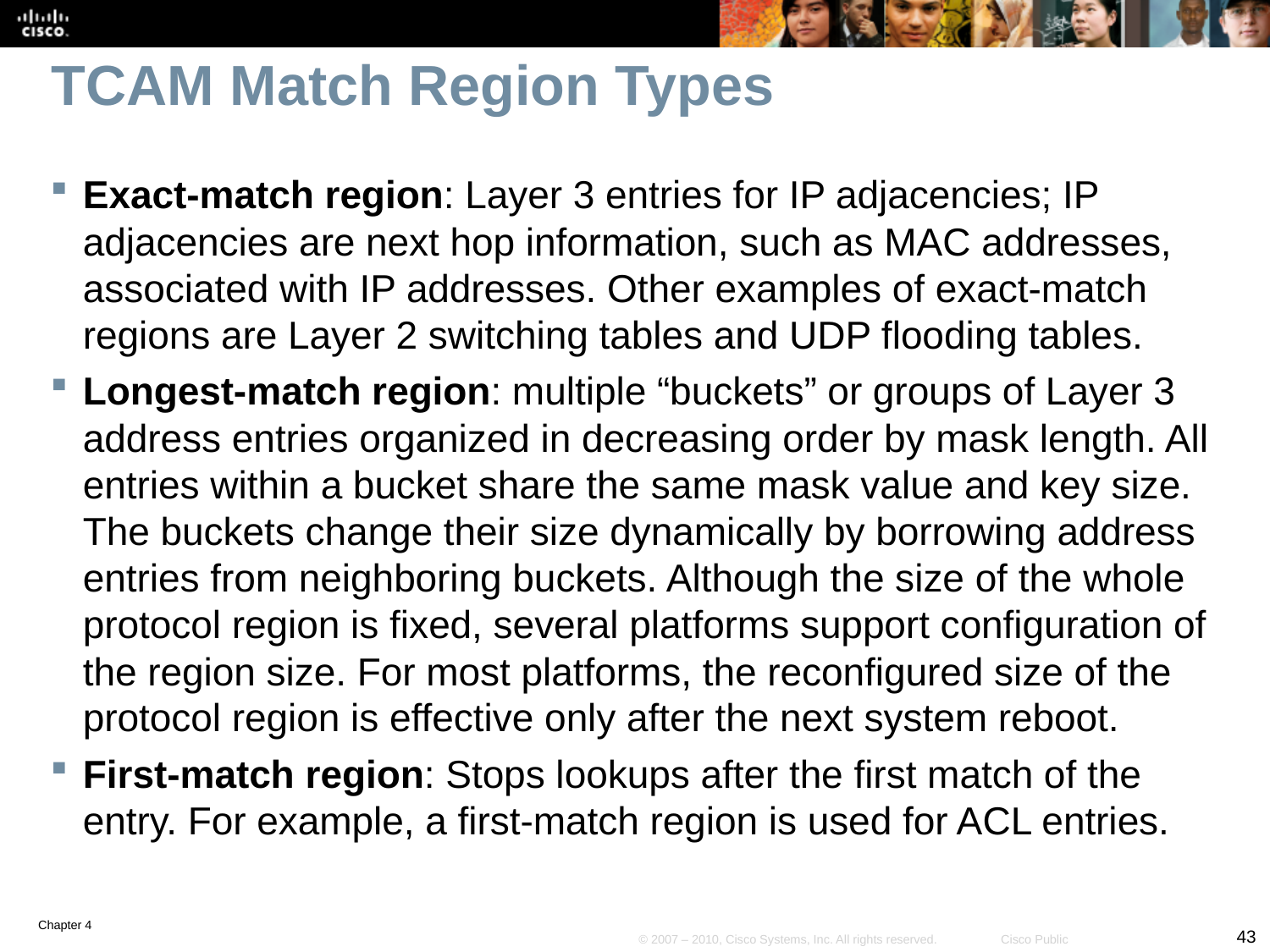

# TCAM Match Region Types
Exact-match region: Layer 3 entries for IP adjacencies; IP adjacencies are next hop information, such as MAC addresses, associated with IP addresses. Other examples of exact-match regions are Layer 2 switching tables and UDP flooding tables.
Longest-match region: multiple “buckets” or groups of Layer 3 address entries organized in decreasing order by mask length. All entries within a bucket share the same mask value and key size. The buckets change their size dynamically by borrowing address entries from neighboring buckets. Although the size of the whole protocol region is fixed, several platforms support configuration of the region size. For most platforms, the reconfigured size of the protocol region is effective only after the next system reboot.
First-match region: Stops lookups after the first match of the entry. For example, a first-match region is used for ACL entries.